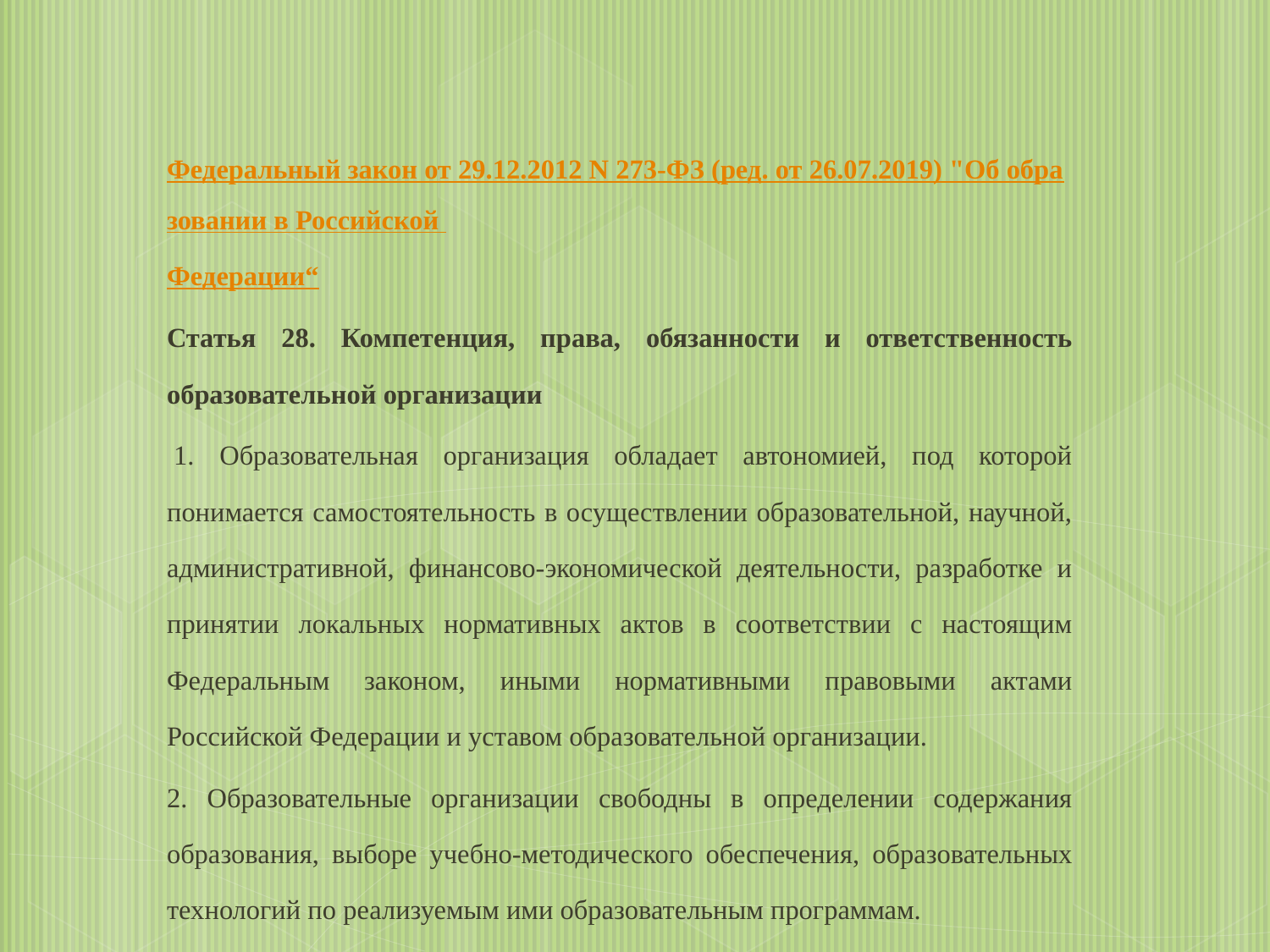

Федеральный закон от 29.12.2012 N 273-ФЗ (ред. от 26.07.2019) "Об образовании в Российской Федерации“
Статья 28. Компетенция, права, обязанности и ответственность образовательной организации
 1. Образовательная организация обладает автономией, под которой понимается самостоятельность в осуществлении образовательной, научной, административной, финансово-экономической деятельности, разработке и принятии локальных нормативных актов в соответствии с настоящим Федеральным законом, иными нормативными правовыми актами Российской Федерации и уставом образовательной организации.
2. Образовательные организации свободны в определении содержания образования, выборе учебно-методического обеспечения, образовательных технологий по реализуемым ими образовательным программам.